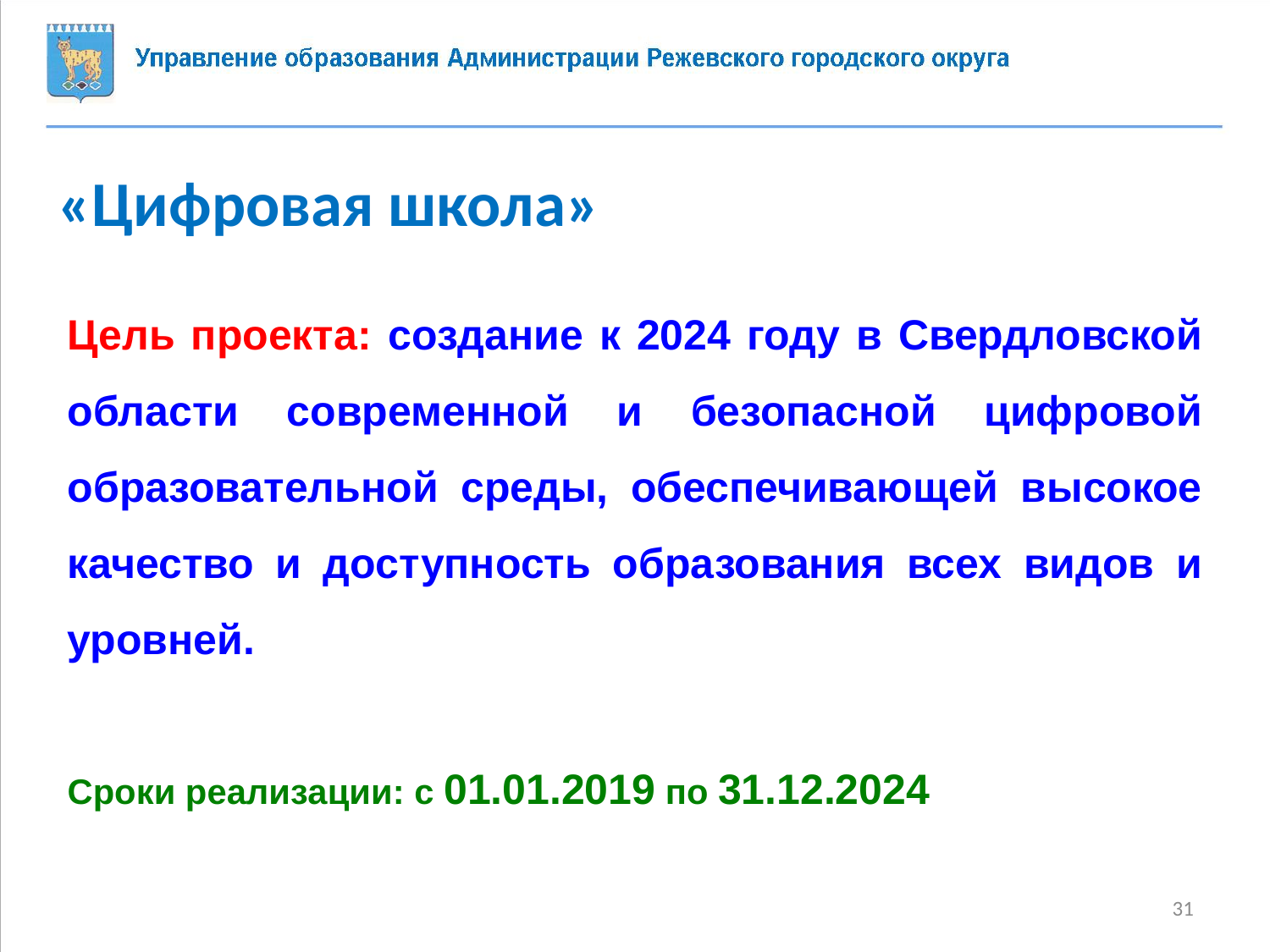

«Цифровая школа»
Цель проекта: создание к 2024 году в Свердловской области современной и безопасной цифровой образовательной среды, обеспечивающей высокое качество и доступность образования всех видов и уровней.
Сроки реализации: с 01.01.2019 по 31.12.2024
31